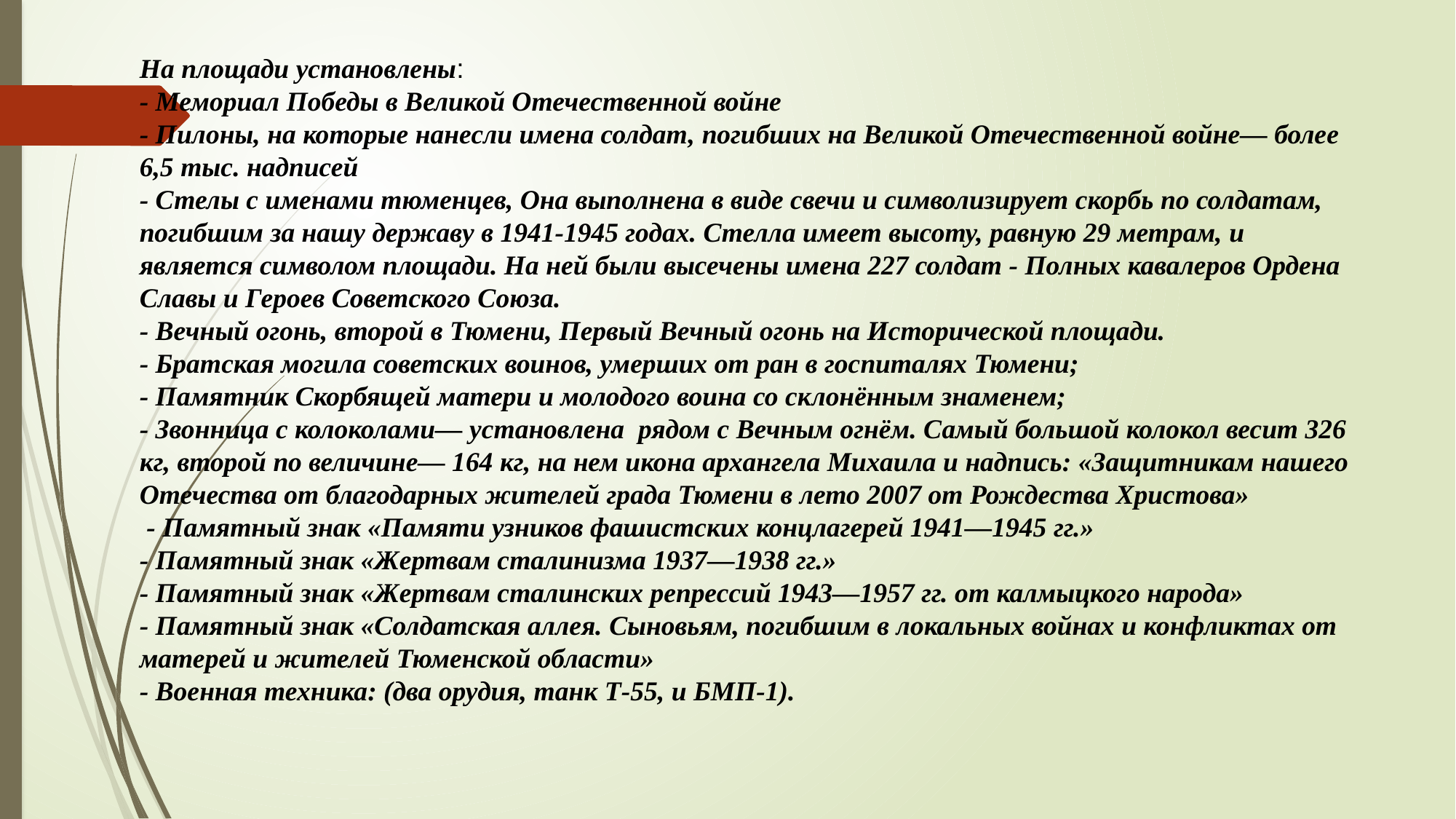

На площади установлены:
- Мемориал Победы в Великой Отечественной войне
- Пилоны, на которые нанесли имена солдат, погибших на Великой Отечественной войне— более 6,5 тыс. надписей
- Стелы с именами тюменцев, Она выполнена в виде свечи и символизирует скорбь по солдатам, погибшим за нашу державу в 1941-1945 годах. Стелла имеет высоту, равную 29 метрам, и является символом площади. На ней были высечены имена 227 солдат - Полных кавалеров Ордена Славы и Героев Советского Союза.
- Вечный огонь, второй в Тюмени, Первый Вечный огонь на Исторической площади.
- Братская могила советских воинов, умерших от ран в госпиталях Тюмени;
- Памятник Скорбящей матери и молодого воина со склонённым знаменем;
- Звонница с колоколами— установлена  рядом с Вечным огнём. Самый большой колокол весит 326 кг, второй по величине— 164 кг, на нем икона архангела Михаила и надпись: «Защитникам нашего Отечества от благодарных жителей града Тюмени в лето 2007 от Рождества Христова»
 - Памятный знак «Памяти узников фашистских концлагерей 1941—1945 гг.»
- Памятный знак «Жертвам сталинизма 1937—1938 гг.»
- Памятный знак «Жертвам сталинских репрессий 1943—1957 гг. от калмыцкого народа»
- Памятный знак «Солдатская аллея. Сыновьям, погибшим в локальных войнах и конфликтах от матерей и жителей Тюменской области»
- Военная техника: (два орудия, танк Т-55, и БМП-1).
#